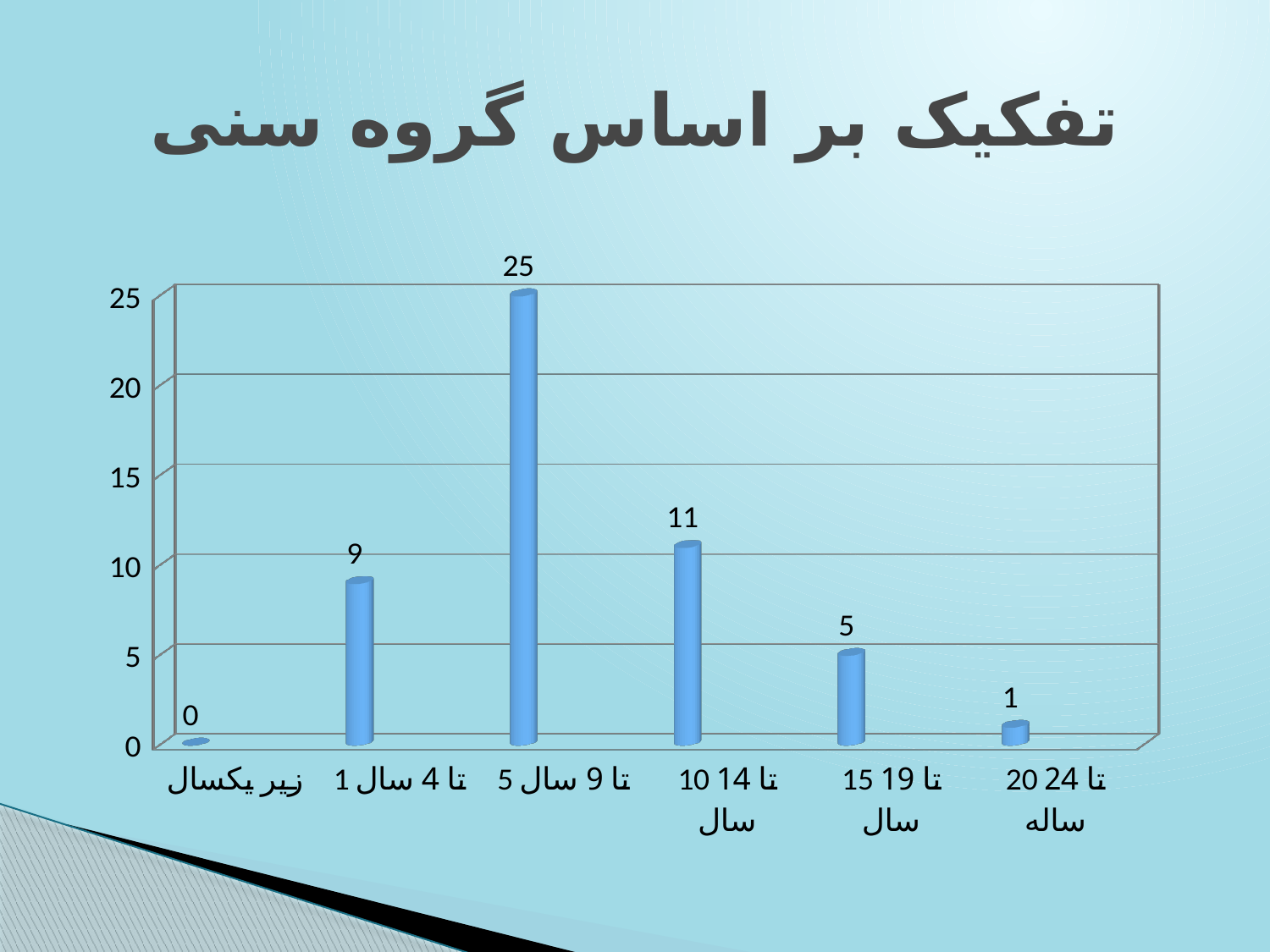

# تفکیک بر اساس گروه سنی

[unsupported chart]